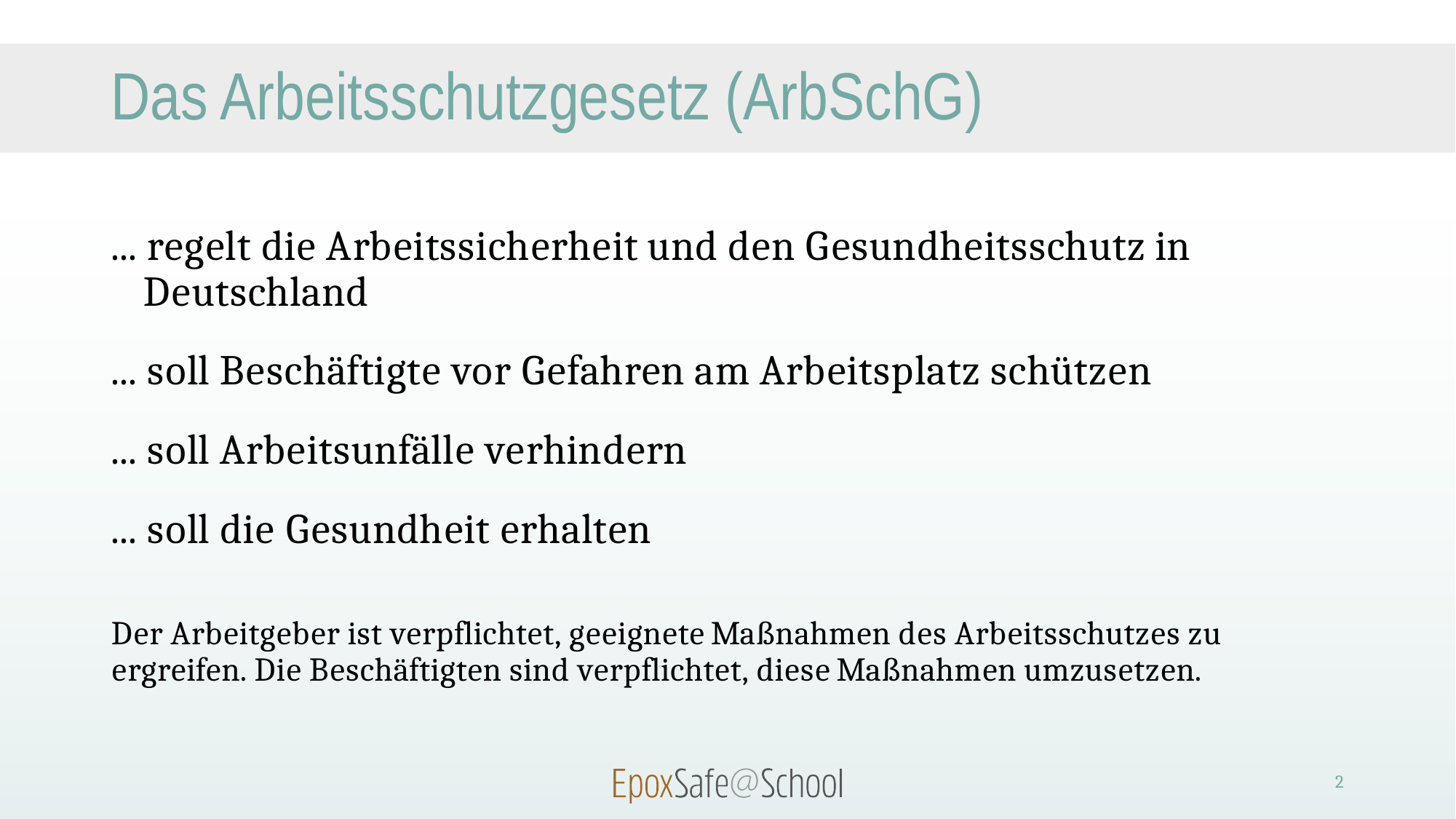

# Das Arbeitsschutzgesetz (ArbSchG)
... regelt die Arbeitssicherheit und den Gesundheitsschutz in Deutschland
... soll Beschäftigte vor Gefahren am Arbeitsplatz schützen
... soll Arbeitsunfälle verhindern
... soll die Gesundheit erhalten
Der Arbeitgeber ist verpflichtet, geeignete Maßnahmen des Arbeitsschutzes zu ergreifen. Die Beschäftigten sind verpflichtet, diese Maßnahmen umzusetzen.
2